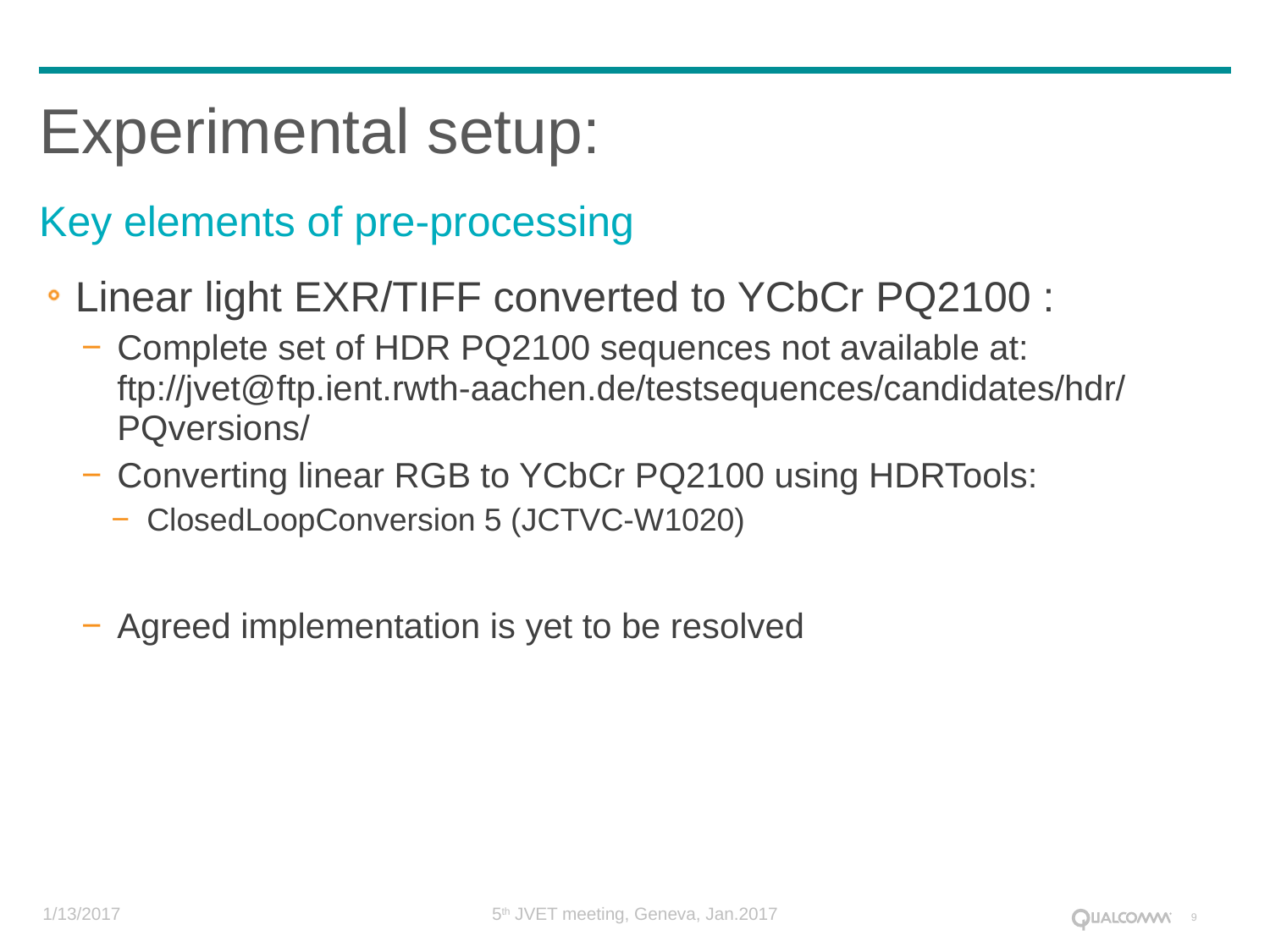

# Experimental setup:
Key elements of pre-processing
Linear light EXR/TIFF converted to YCbCr PQ2100 :
Complete set of HDR PQ2100 sequences not available at:
ftp://jvet@ftp.ient.rwth-aachen.de/testsequences/candidates/hdr/PQversions/
Converting linear RGB to YCbCr PQ2100 using HDRTools:
ClosedLoopConversion 5 (JCTVC-W1020)

Agreed implementation is yet to be resolved